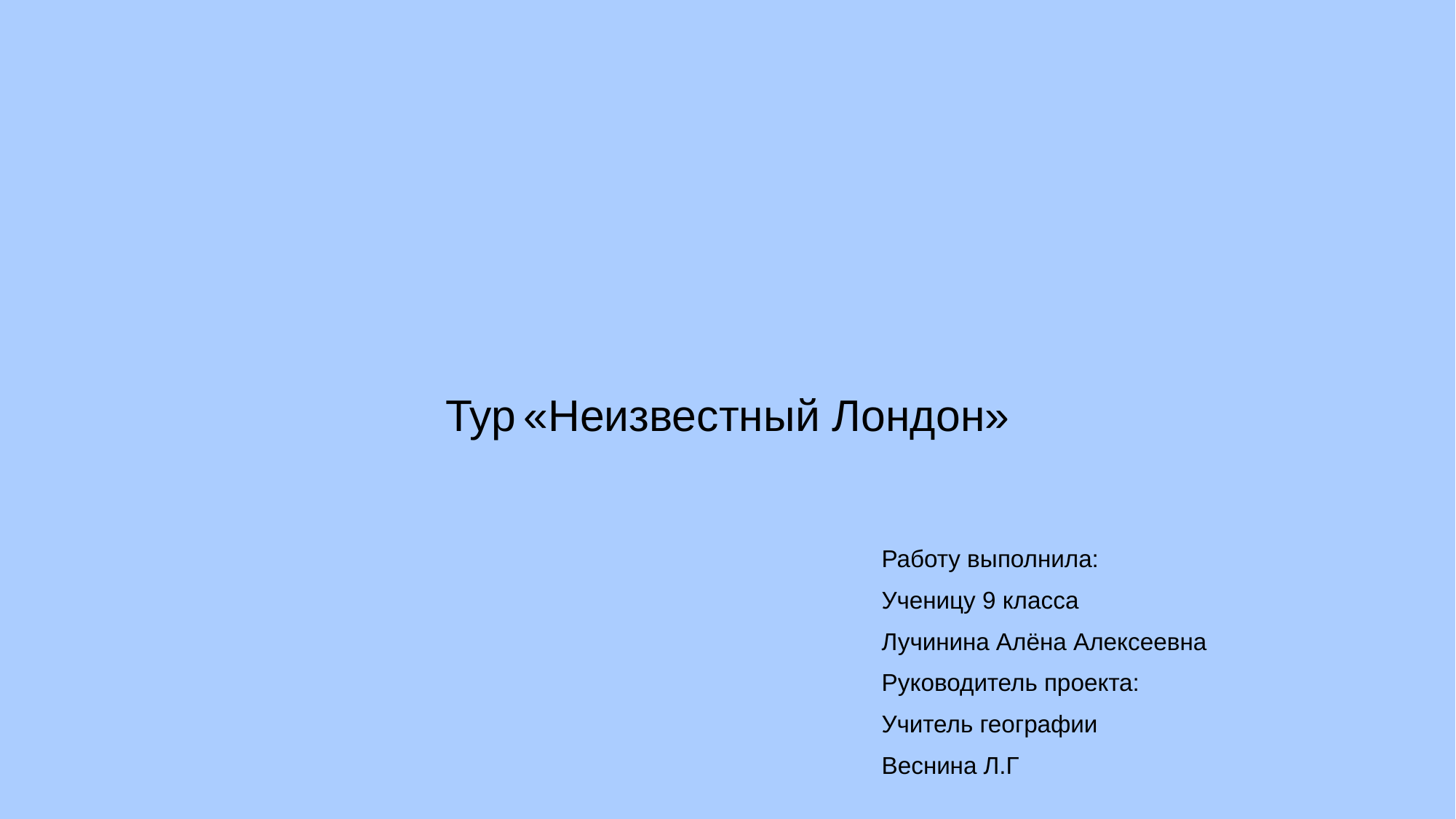

# Тур «Неизвестный Лондон»
Работу выполнила:
Ученицу 9 класса
Лучинина Алёна Алексеевна
Руководитель проекта:
Учитель географии
Веснина Л.Г